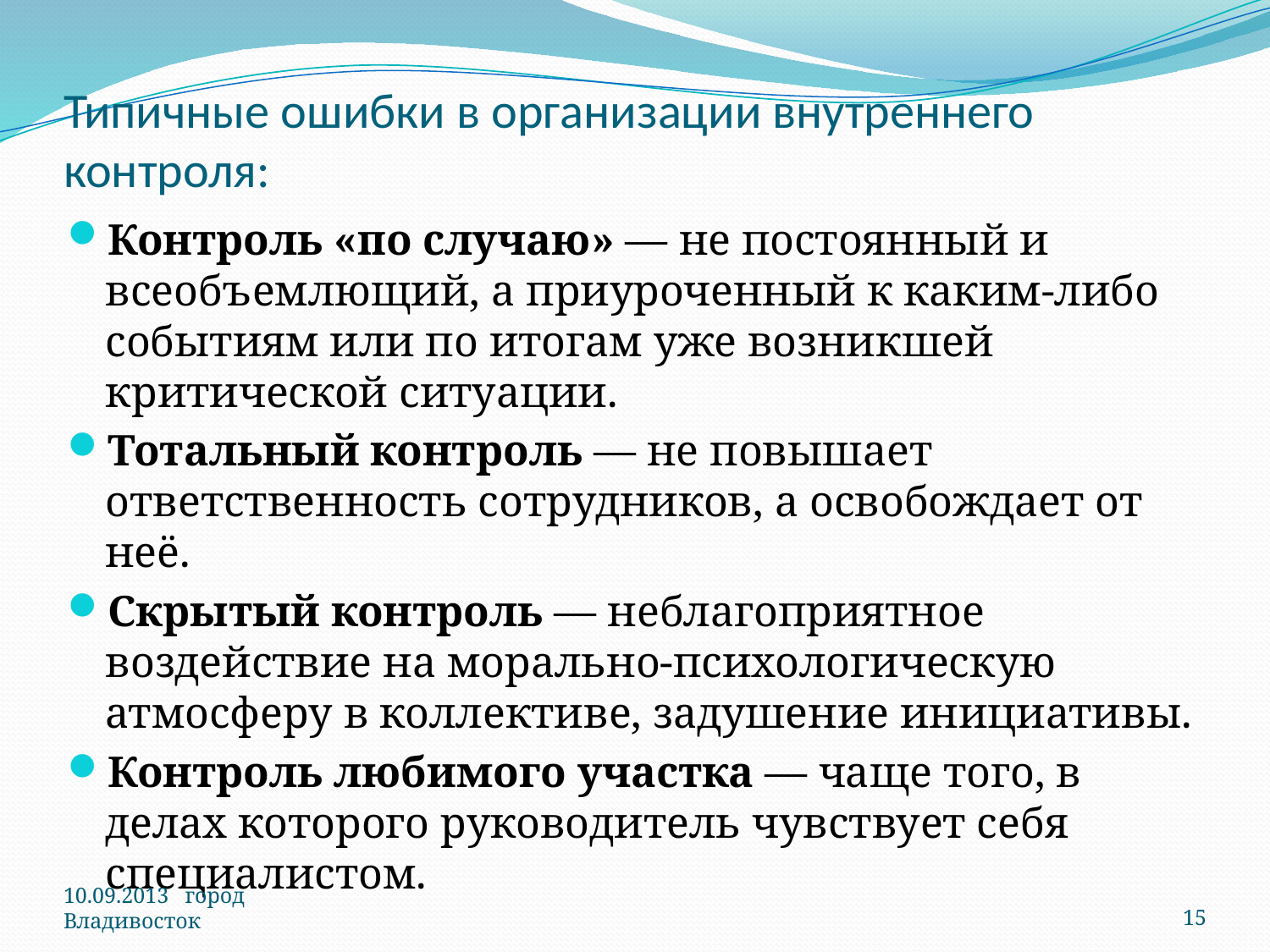

# Типичные ошибки в организации внутреннего контроля:
Контроль «по случаю» — не постоянный и всеобъемлющий, а приуроченный к каким-либо событиям или по итогам уже возникшей критической ситуации.
Тотальный контроль — не повышает ответственность сотрудников, а освобождает от неё.
Скрытый контроль — неблагоприятное воздействие на морально-психологическую атмосферу в коллективе, задушение инициативы.
Контроль любимого участка — чаще того, в делах которого руководитель чувствует себя специалистом.

10.09.2013   город Владивосток

15